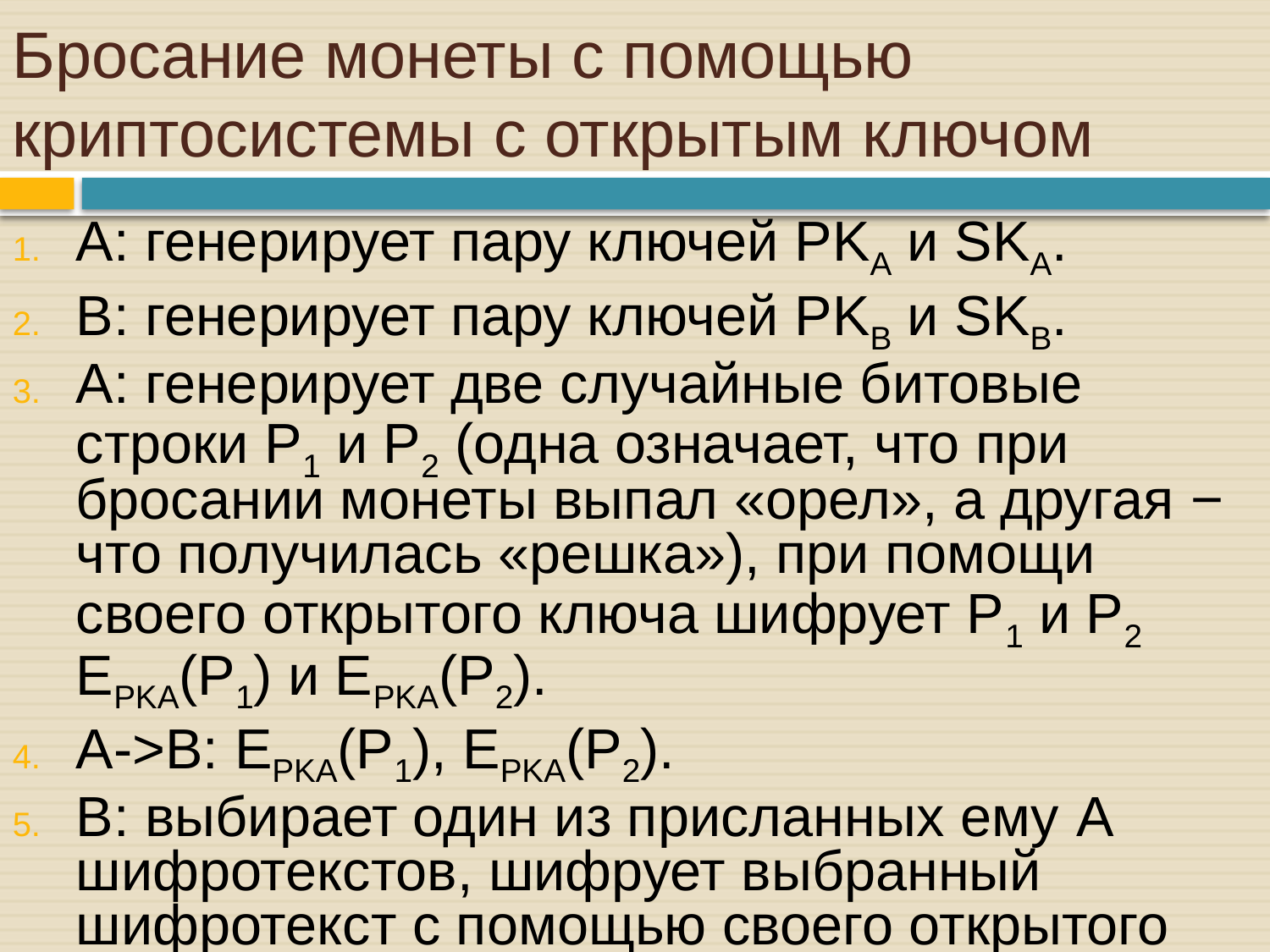

# Бросание монеты с помощью криптосистемы с открытым ключом
A: генерирует пару ключей PKA и SKA.
B: генерирует пару ключей PKB и SKB.
A: генерирует две случайные битовые строки Р1 и Р2 (одна означает, что при бросании монеты выпал «орел», а другая − что получилась «решка»), при помощи своего открытого ключа шифрует Р1 и Р2 EPKA(Р1) и EPKA(Р2).
A->B: EPKA(Р1), EPKA(Р2).
B: выбирает один из присланных ему A шифротекстов, шифрует выбранный шифротекст с помощью своего открытого ключа EPKB(EPKA(Р)).
B->A: EPKB(EPKA(Р)) (Р − это либо Р1, либо Р2).